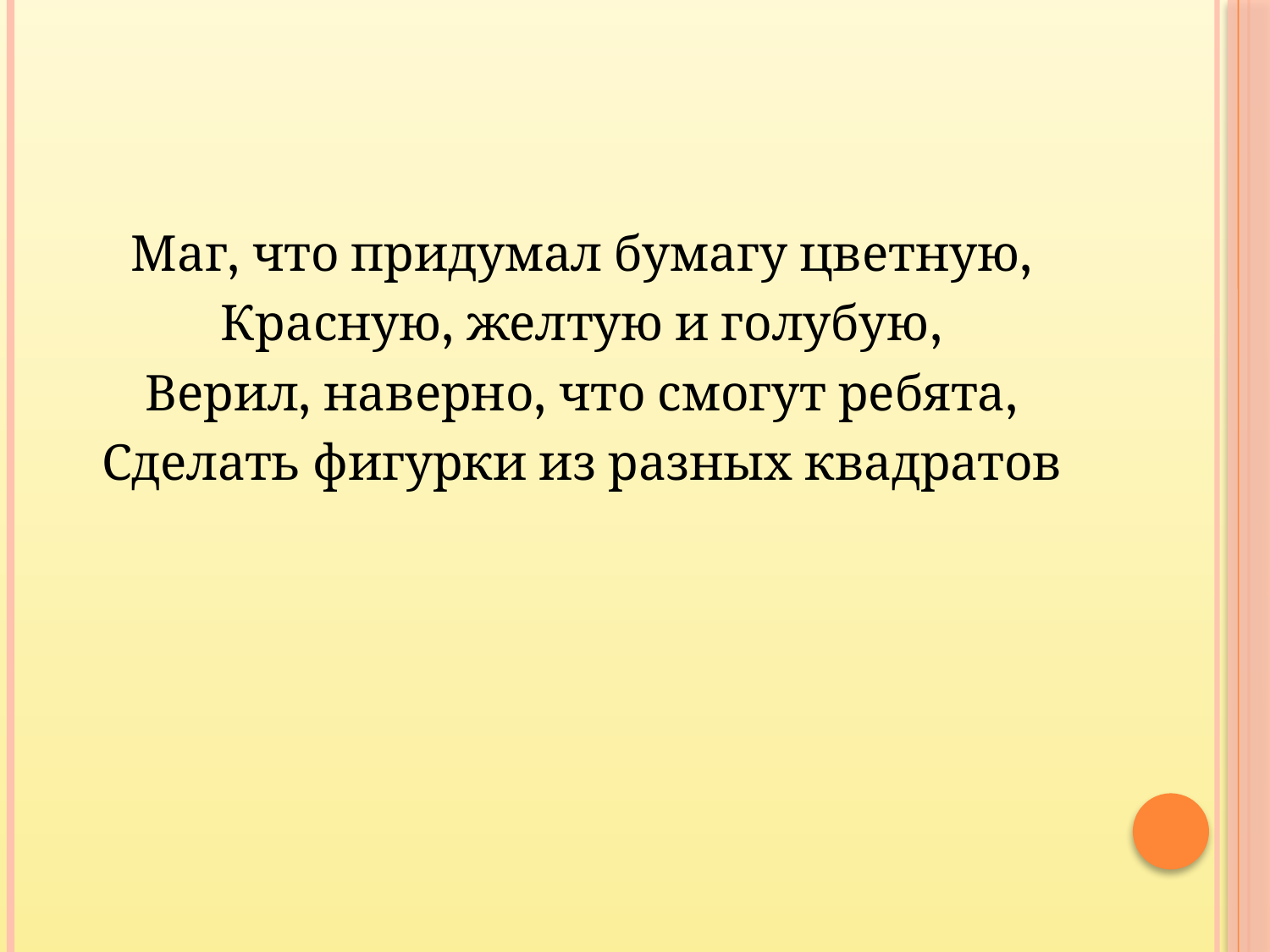

Маг, что придумал бумагу цветную,
Красную, желтую и голубую,
Верил, наверно, что смогут ребята,
Сделать фигурки из разных квадратов